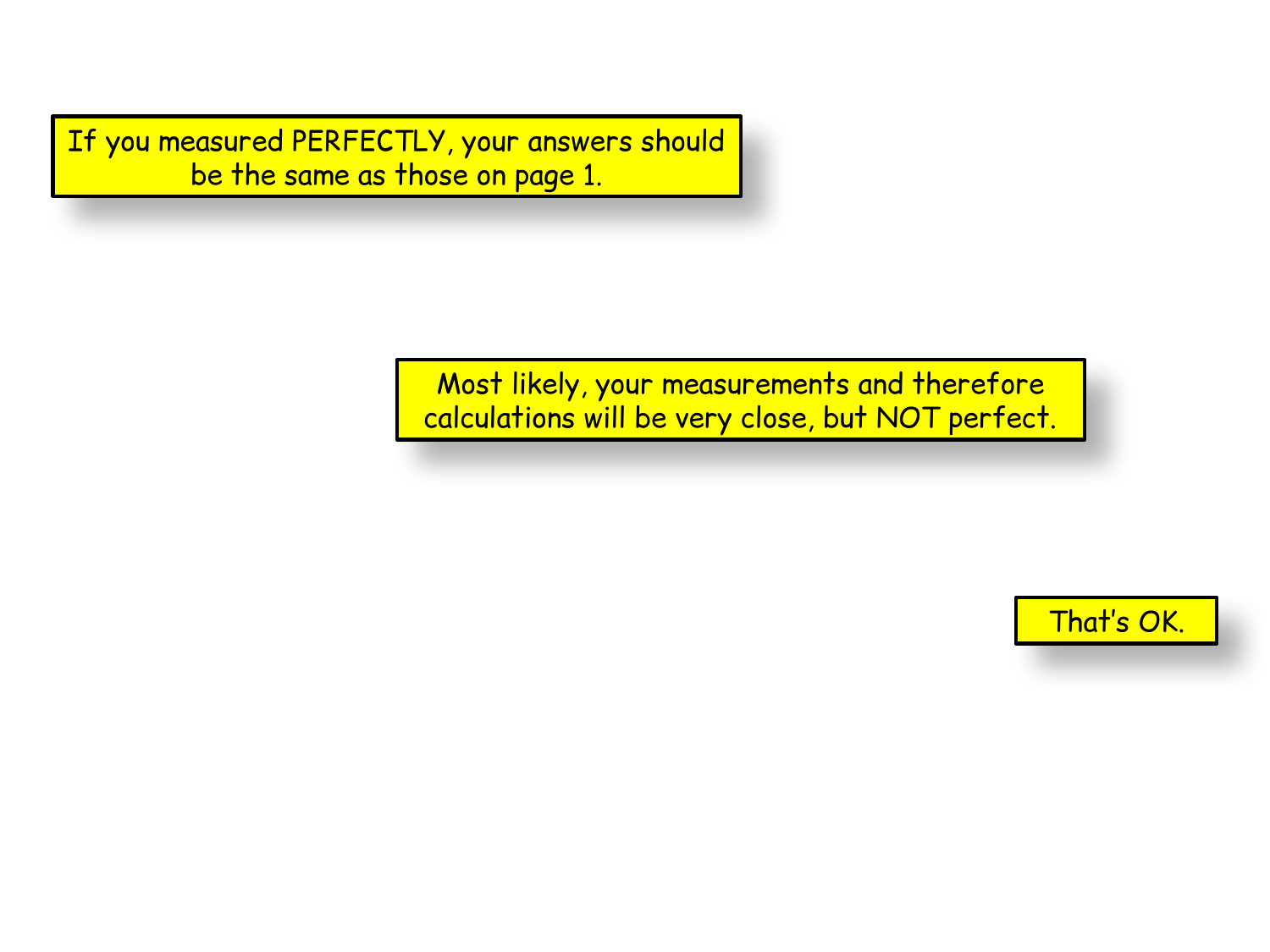

If you measured PERFECTLY, your answers should be the same as those on page 1.
Most likely, your measurements and therefore calculations will be very close, but NOT perfect.
That’s OK.